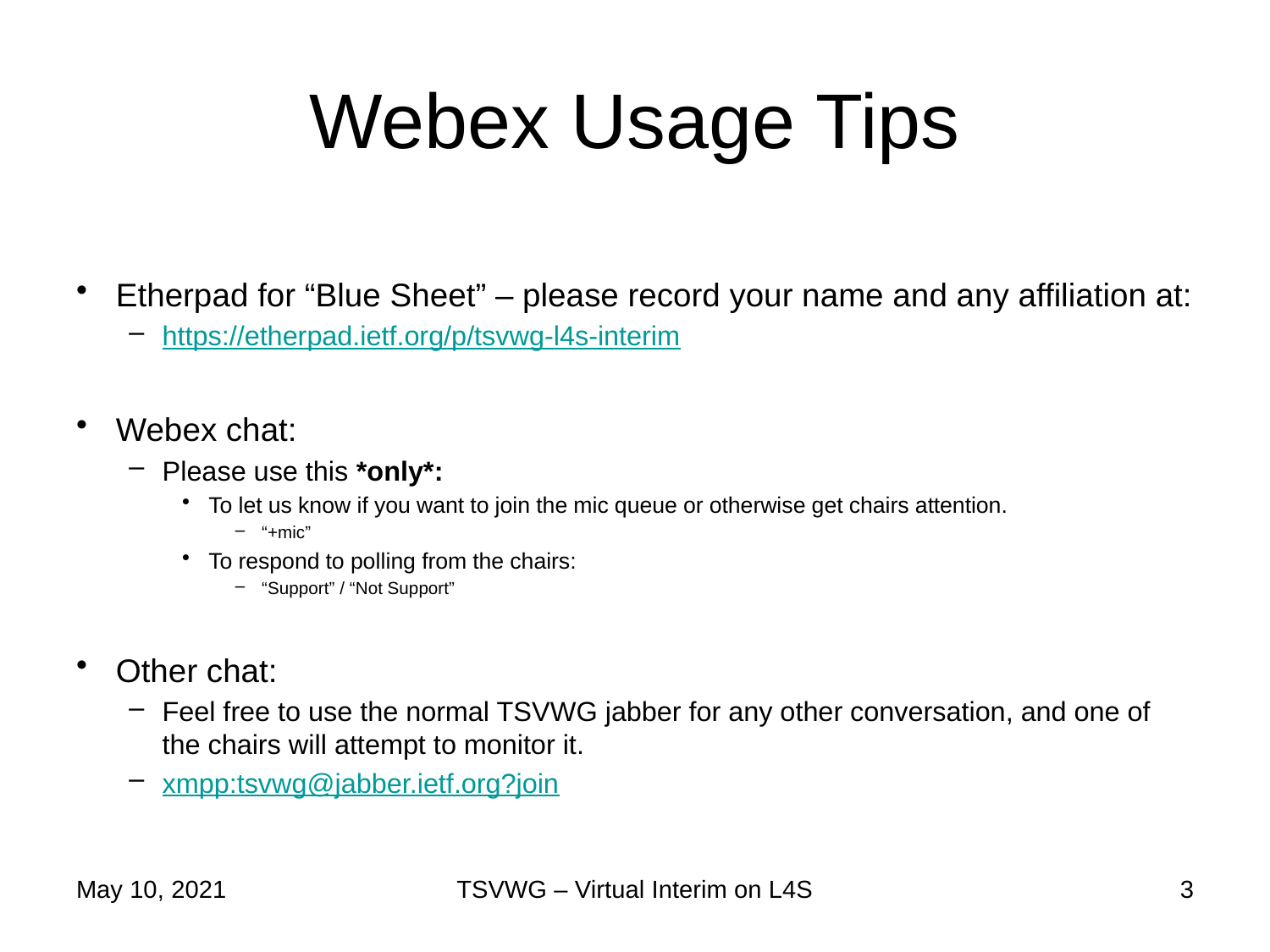

# Webex Usage Tips

Etherpad for “Blue Sheet” – please record your name and any affiliation at:
https://etherpad.ietf.org/p/tsvwg-l4s-interim

Webex chat:
Please use this *only*:
To let us know if you want to join the mic queue or otherwise get chairs attention.
“+mic”
To respond to polling from the chairs:
“Support” / “Not Support”

Other chat:
Feel free to use the normal TSVWG jabber for any other conversation, and one of the chairs will attempt to monitor it.
xmpp:tsvwg@jabber.ietf.org?join

May 10, 2021
TSVWG – Virtual Interim on L4S
3